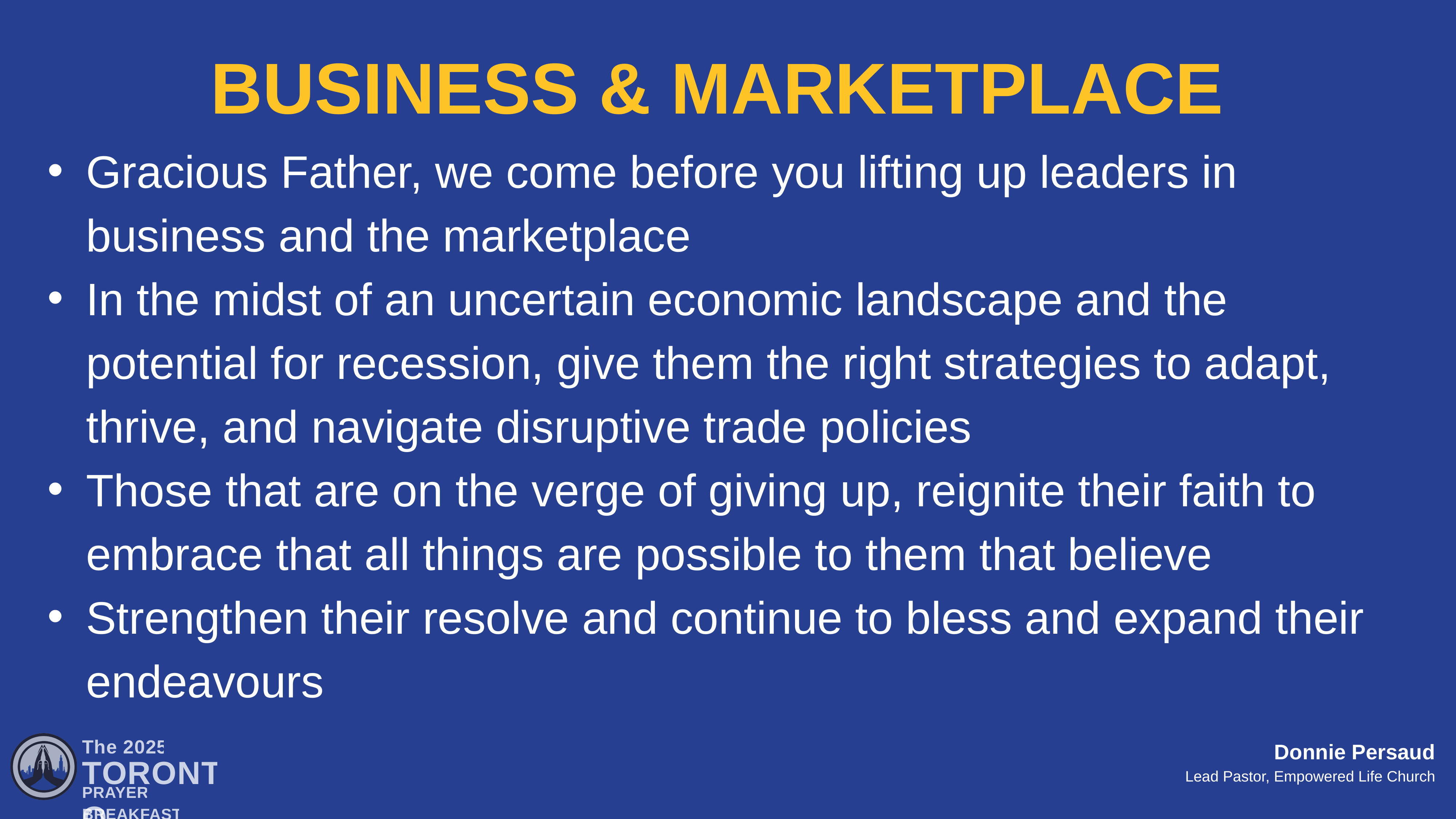

BUSINESS & MARKETPLACE
Gracious Father, we come before you lifting up leaders in business and the marketplace
In the midst of an uncertain economic landscape and the potential for recession, give them the right strategies to adapt, thrive, and navigate disruptive trade policies
Those that are on the verge of giving up, reignite their faith to embrace that all things are possible to them that believe
Strengthen their resolve and continue to bless and expand their endeavours

The 2025
TORONTO
PRAYER BREAKFAST
Donnie Persaud
Lead Pastor, Empowered Life Church